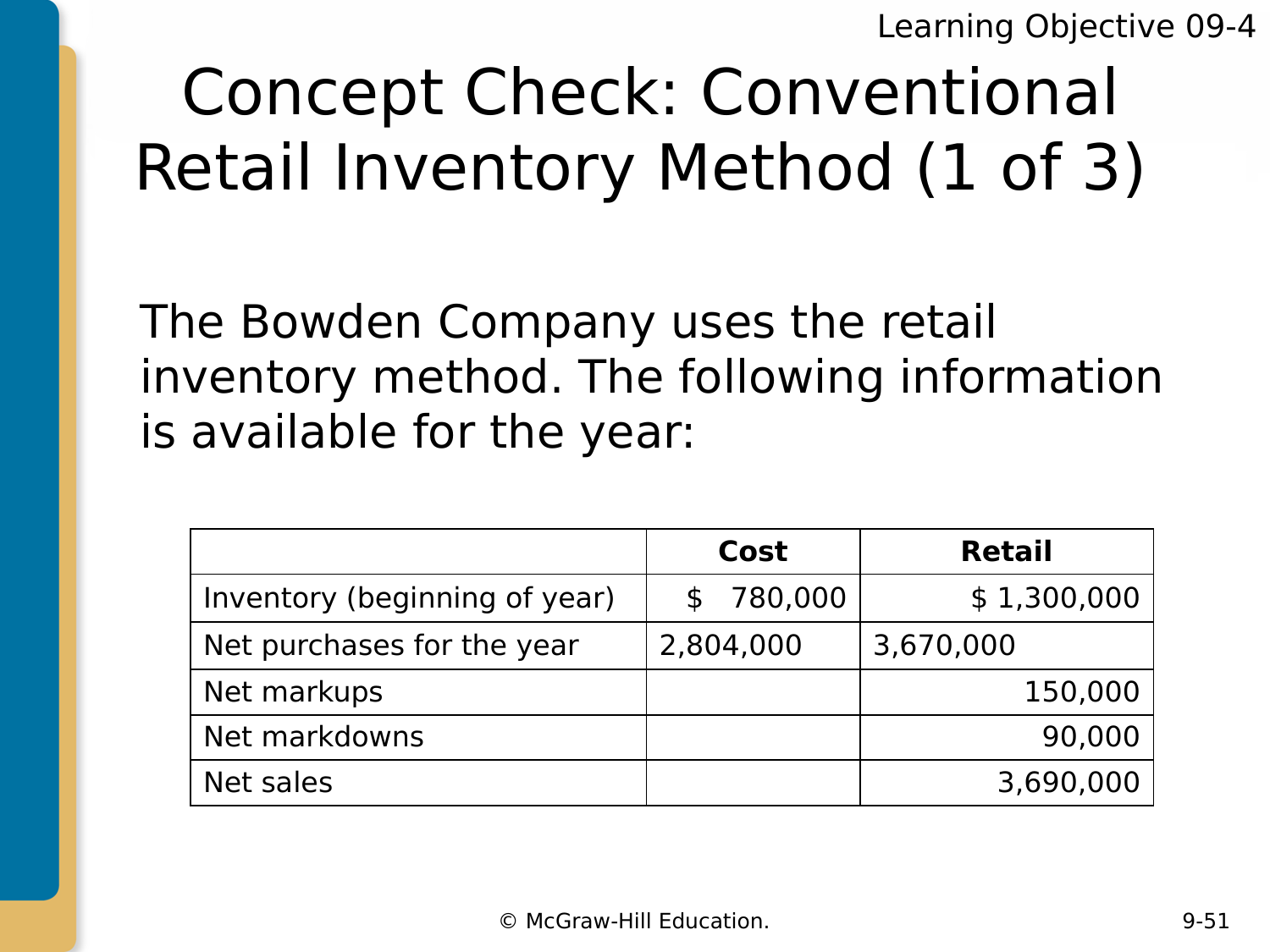

Learning Objective 09-4
# Concept Check: Conventional Retail Inventory Method (1 of 3)
The Bowden Company uses the retail inventory method. The following information is available for the year:
|  | Cost | Retail |
| --- | --- | --- |
| Inventory (beginning of year) | $ 780,000 | $ 1,300,000 |
| Net purchases for the year | 2,804,000 | 3,670,000 |
| Net markups |  | 150,000 |
| Net markdowns |  | 90,000 |
| Net sales |  | 3,690,000 |